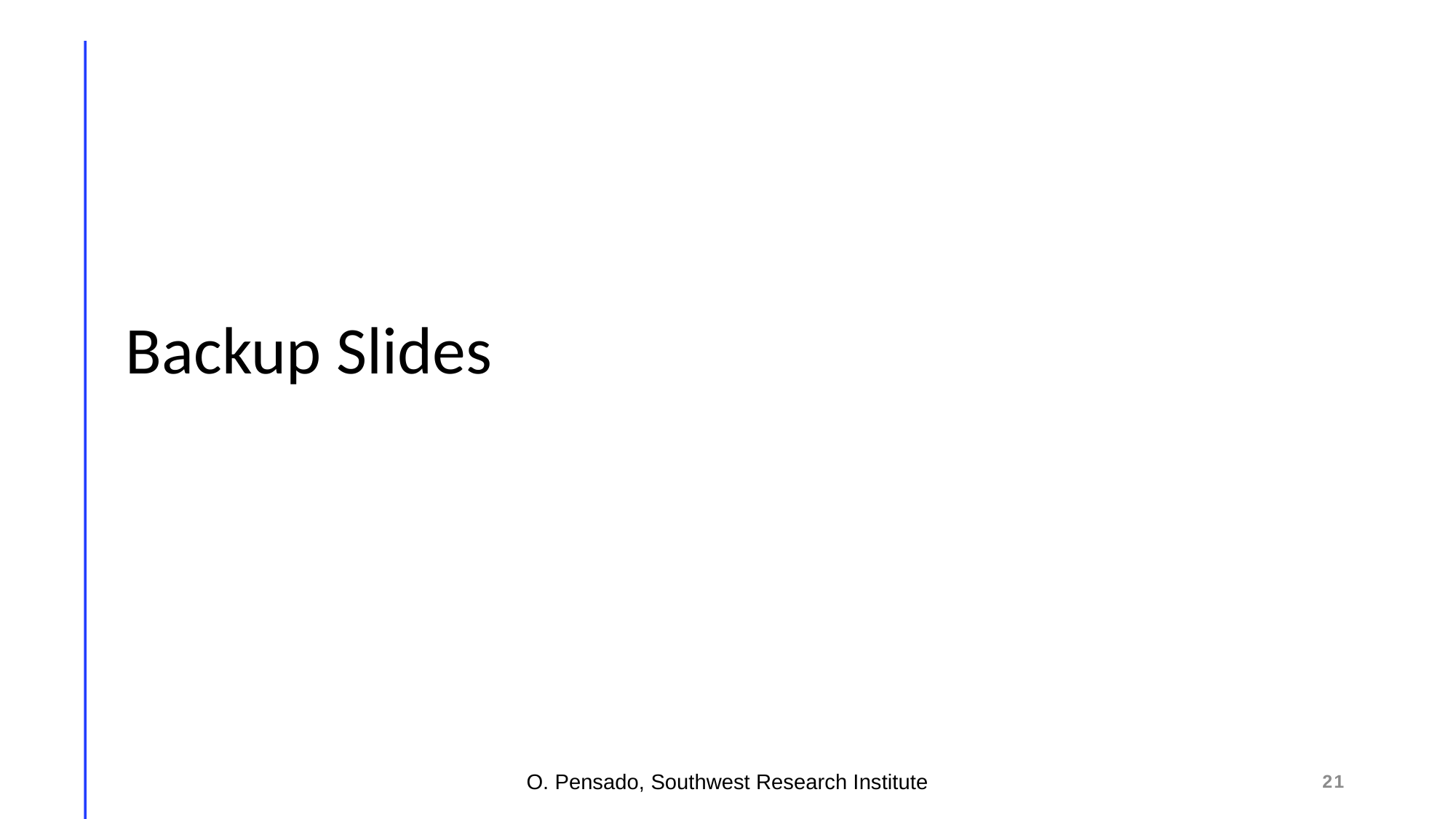

# Backup Slides
O. Pensado, Southwest Research Institute
21